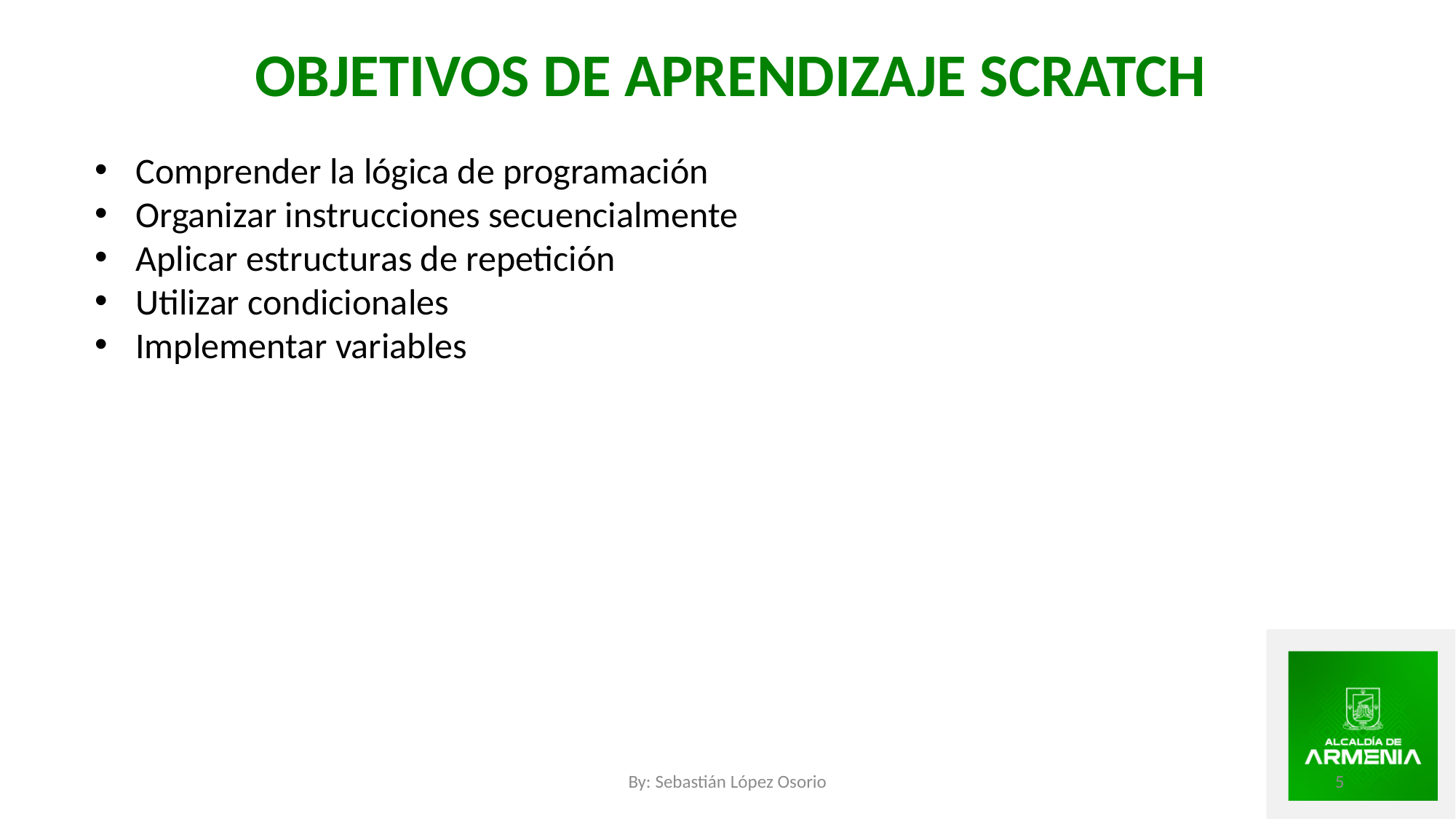

OBJETIVOS DE APRENDIZAJE SCRATCH
Comprender la lógica de programación
Organizar instrucciones secuencialmente
Aplicar estructuras de repetición
Utilizar condicionales
Implementar variables
By: Sebastián López Osorio
5